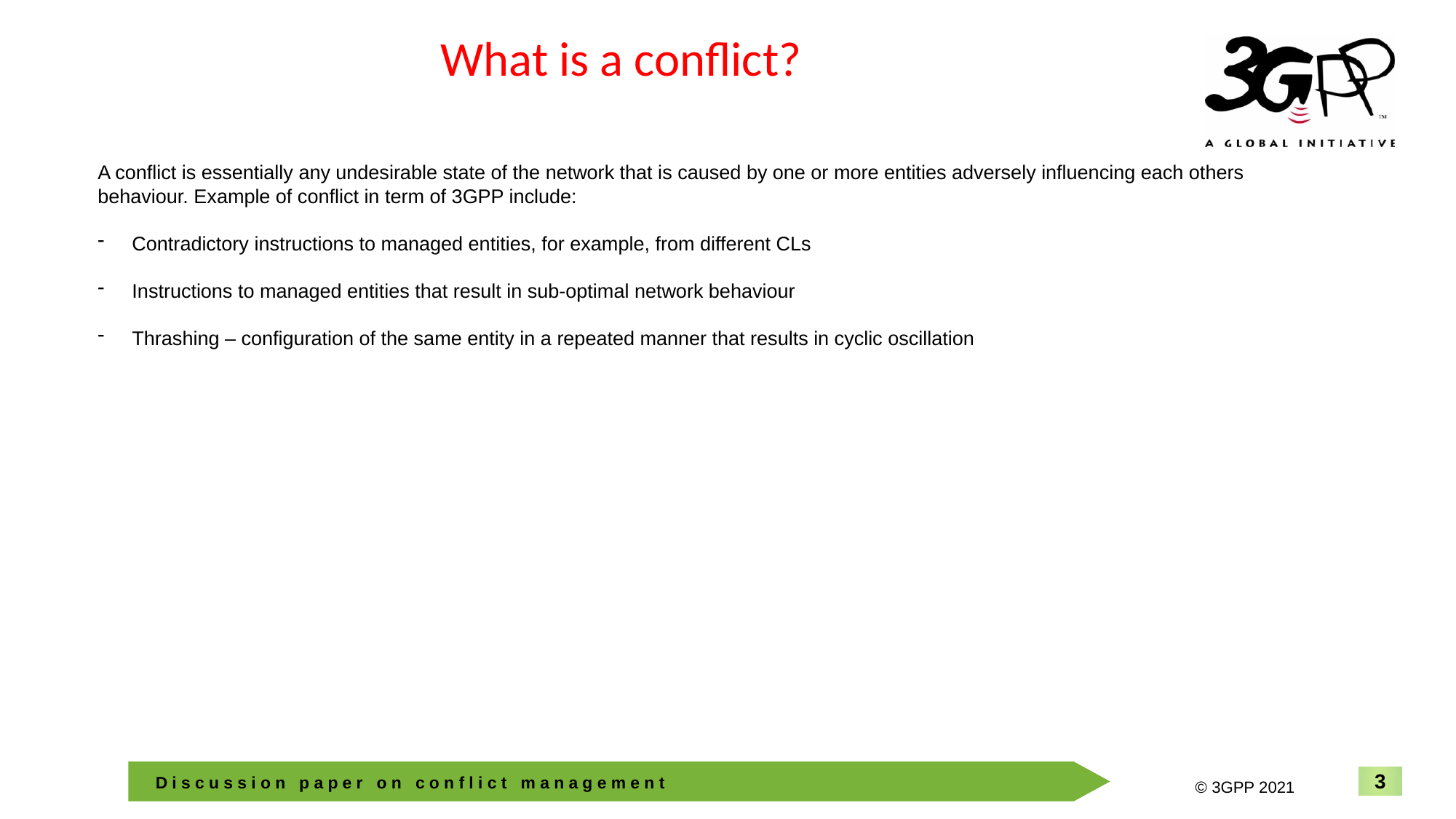

# What is a conflict?
A conflict is essentially any undesirable state of the network that is caused by one or more entities adversely influencing each others behaviour. Example of conflict in term of 3GPP include:

Contradictory instructions to managed entities, for example, from different CLs

Instructions to managed entities that result in sub-optimal network behaviour

Thrashing – configuration of the same entity in a repeated manner that results in cyclic oscillation